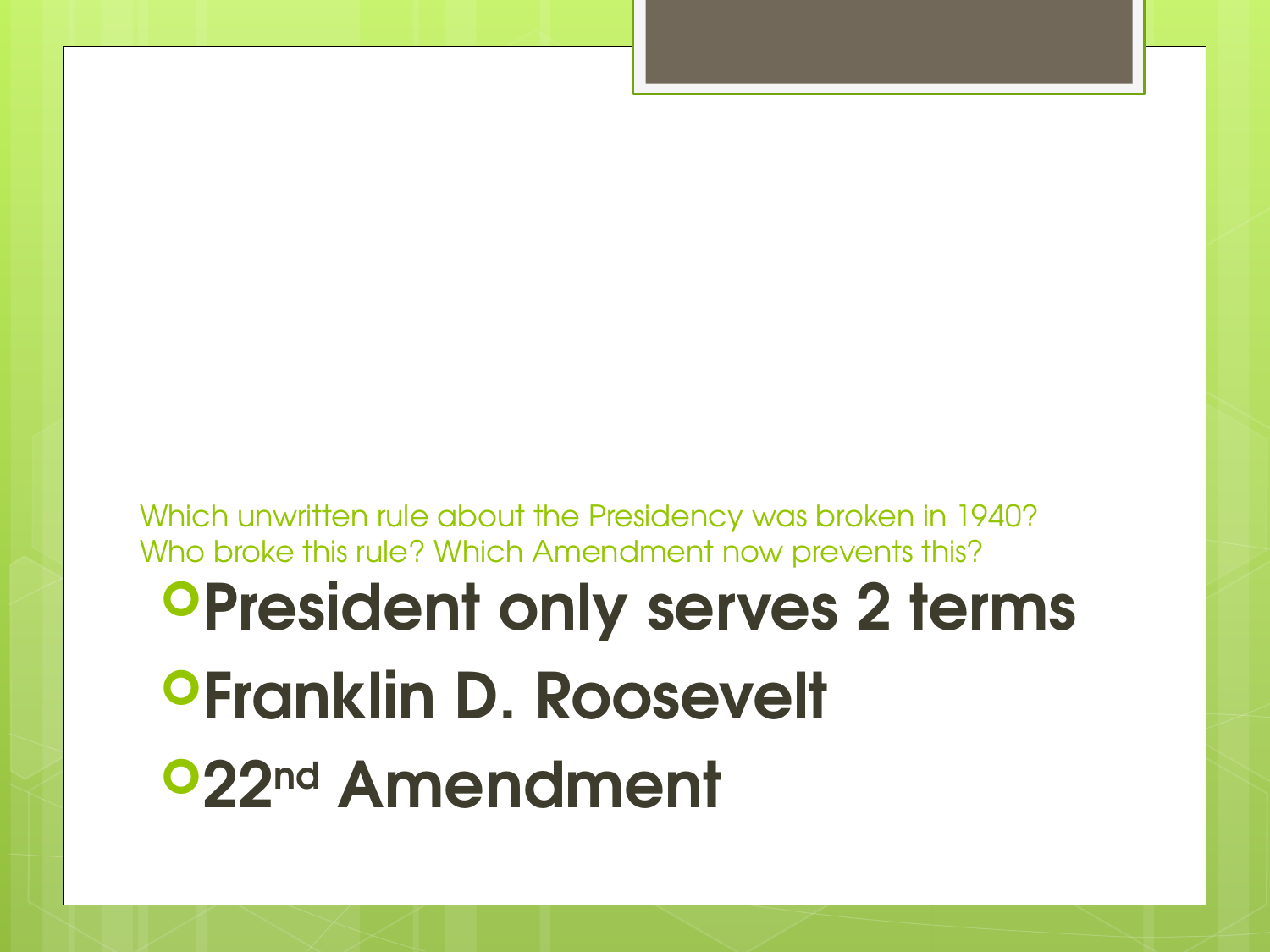

# Which unwritten rule about the Presidency was broken in 1940?  Who broke this rule? Which Amendment now prevents this?

President only serves 2 terms
Franklin D. Roosevelt
22nd Amendment